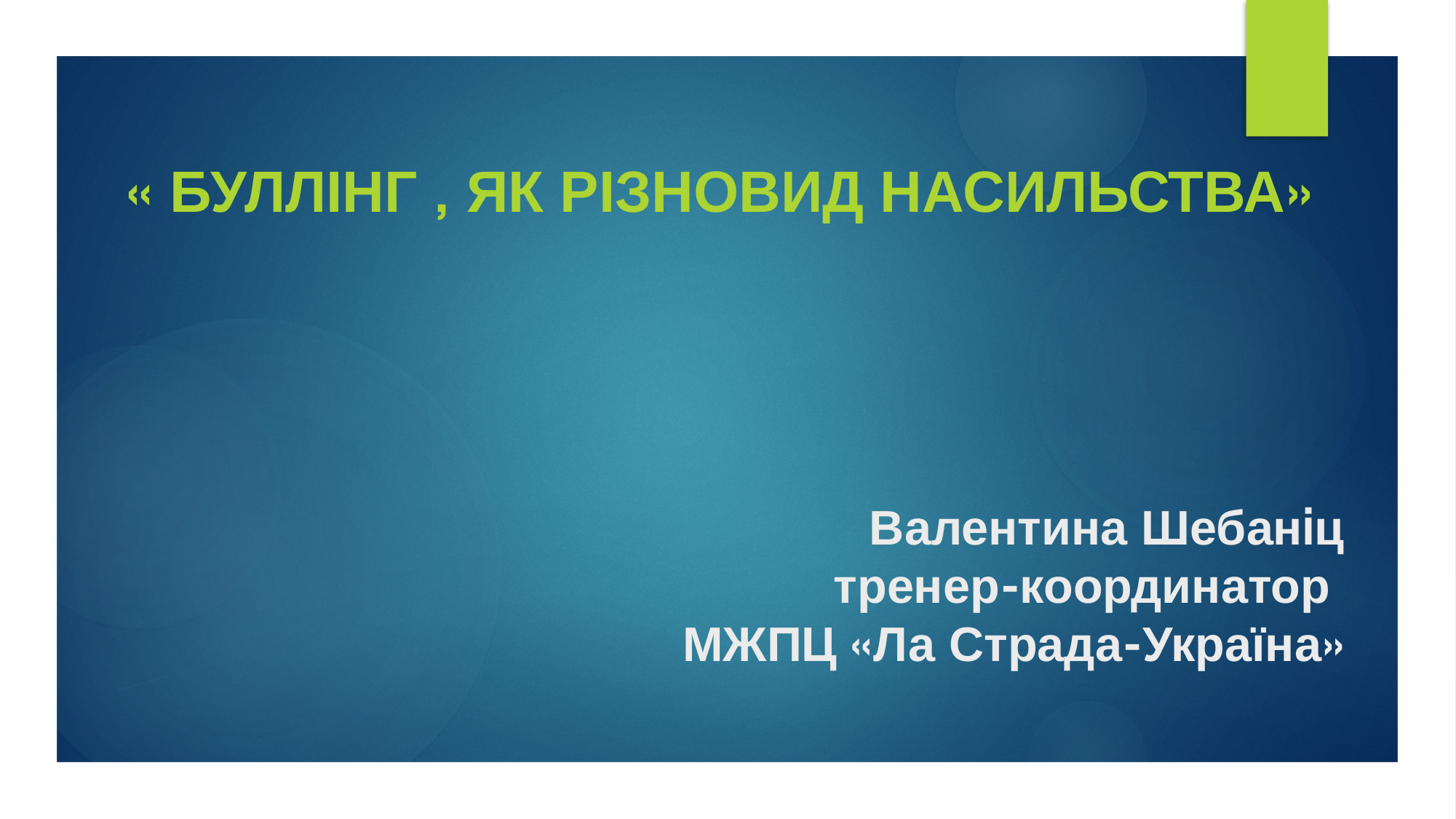

« Буллінг , як різновид насильства»

Валентина Шебанiц
тренер-координатор
МЖПЦ «Ла Страда-Україна»